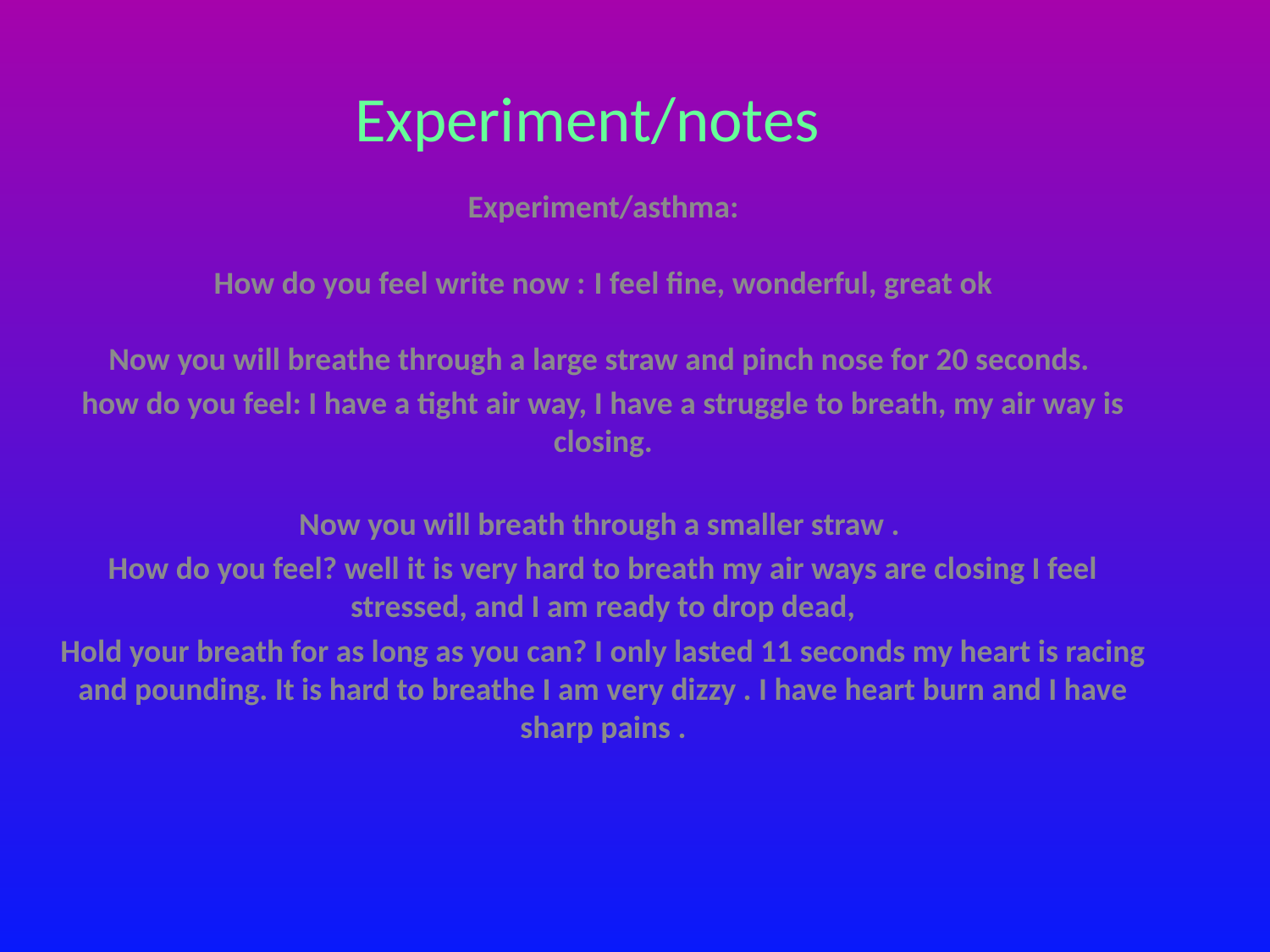

# Experiment/notes
Experiment/asthma:
How do you feel write now :﻿ I feel fine, wonderful, great ok
Now you will breathe through a large straw and pinch nose for 20 seconds.
how do you feel: I have a tight air way, I have a struggle to breath, my air way is closing.
Now you will breath through a smaller straw .
How do you feel? well it is very hard to breath my air ways are closing I feel stressed, and I am ready to drop dead,﻿
Hold your breath for as long as you can? I only lasted 11 seconds my heart is racing and pounding. It is hard to breathe I am very dizzy . I have heart burn and I have sharp pains .